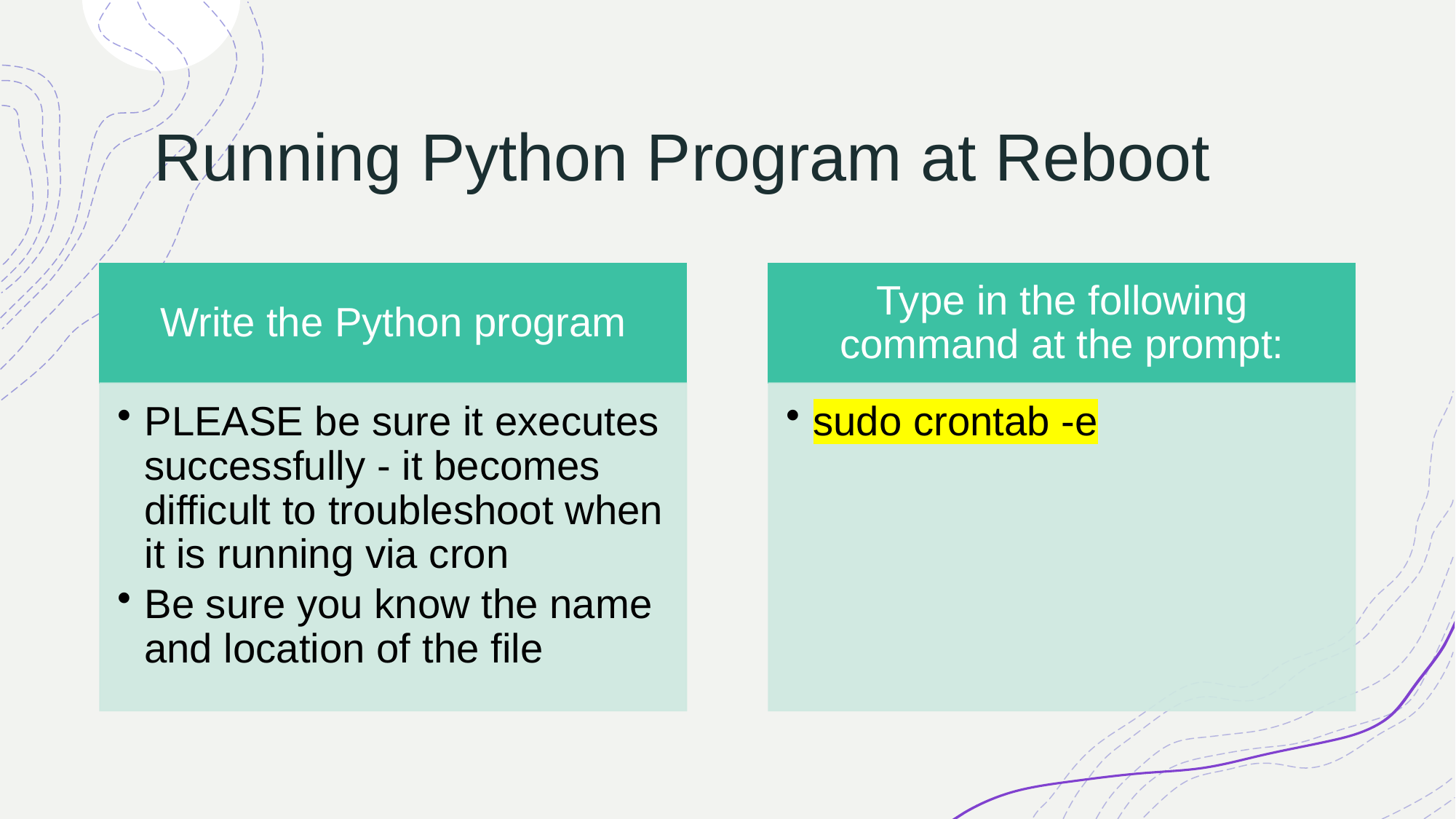

# Running Python Program at Reboot
Write the Python program
PLEASE be sure it executes successfully - it becomes difficult to troubleshoot when it is running via cron
Be sure you know the name and location of the file
Type in the following command at the prompt:
sudo crontab -e